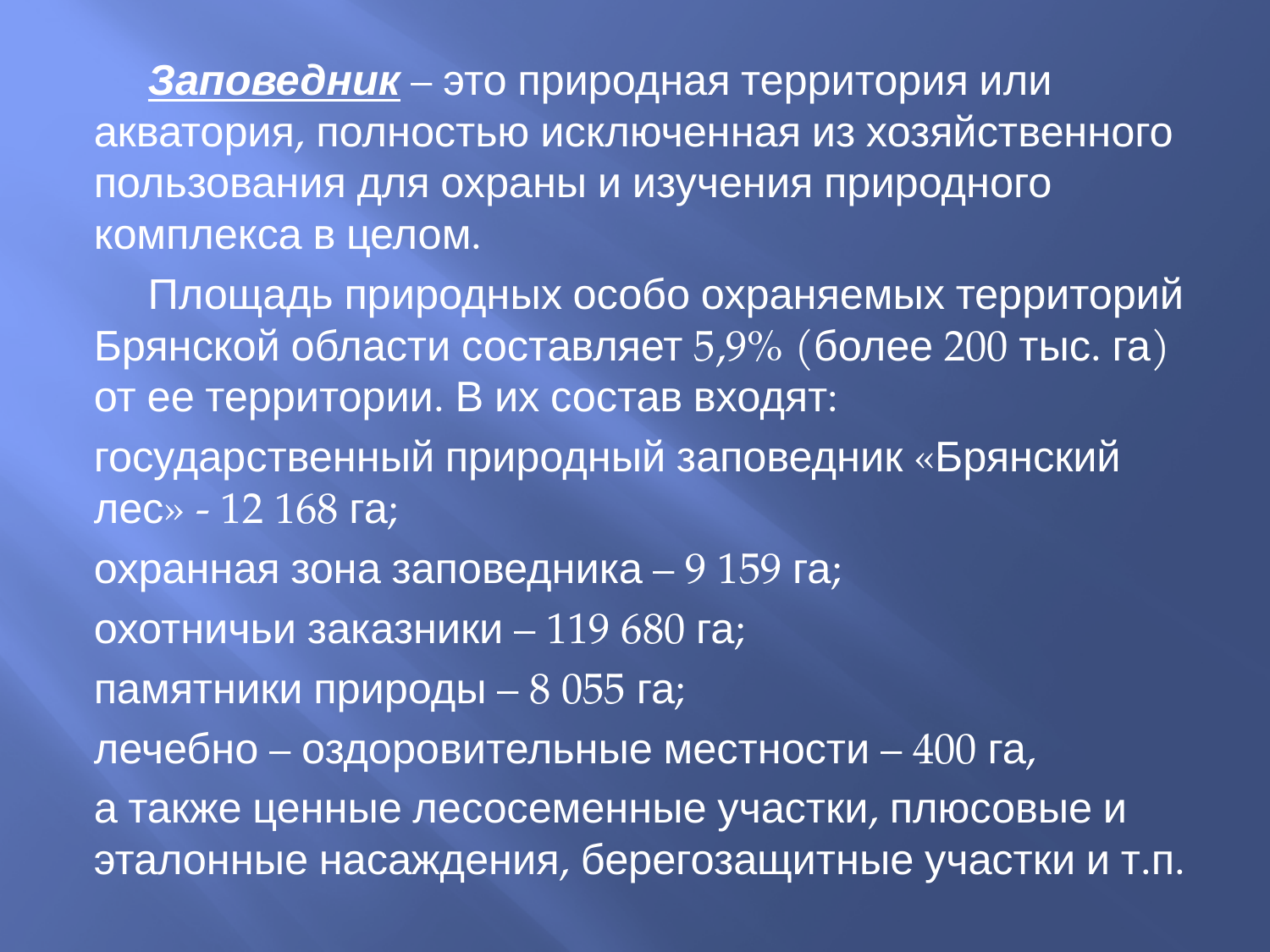

Заповедник – это природная территория или акватория, полностью исключенная из хозяйственного пользования для охраны и изучения природного комплекса в целом.
     Площадь природных особо охраняемых территорий Брянской области составляет 5,9% (более 200 тыс. га) от ее территории. В их состав входят:
государственный природный заповедник «Брянский лес» - 12 168 га;
охранная зона заповедника – 9 159 га;
охотничьи заказники – 119 680 га;
памятники природы – 8 055 га;
лечебно – оздоровительные местности – 400 га,
а также ценные лесосеменные участки, плюсовые и эталонные насаждения, берегозащитные участки и т.п.